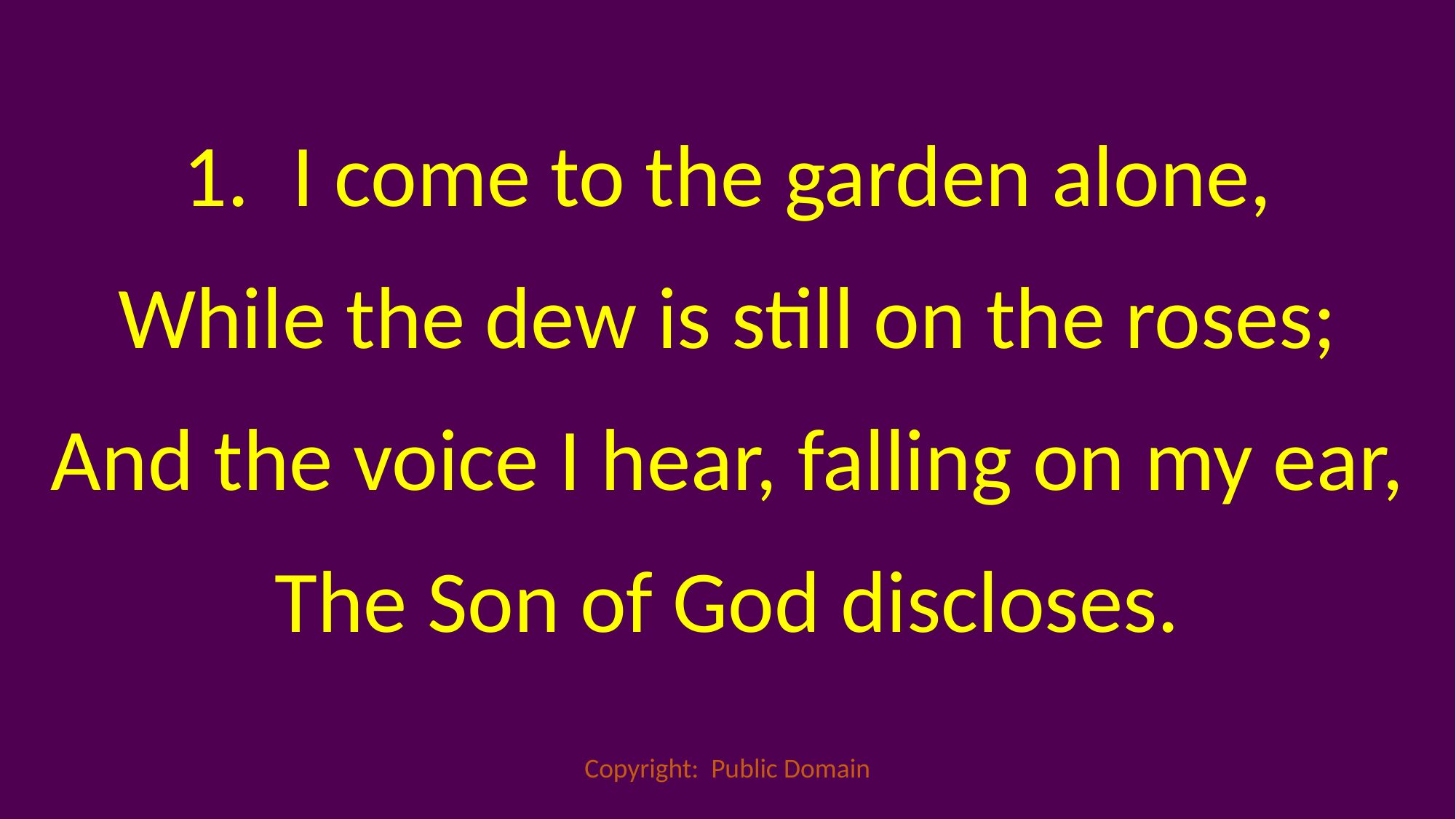

1. 	I come to the garden alone,
While the dew is still on the roses;
And the voice I hear, falling on my ear,
The Son of God discloses.
Copyright:  Public Domain